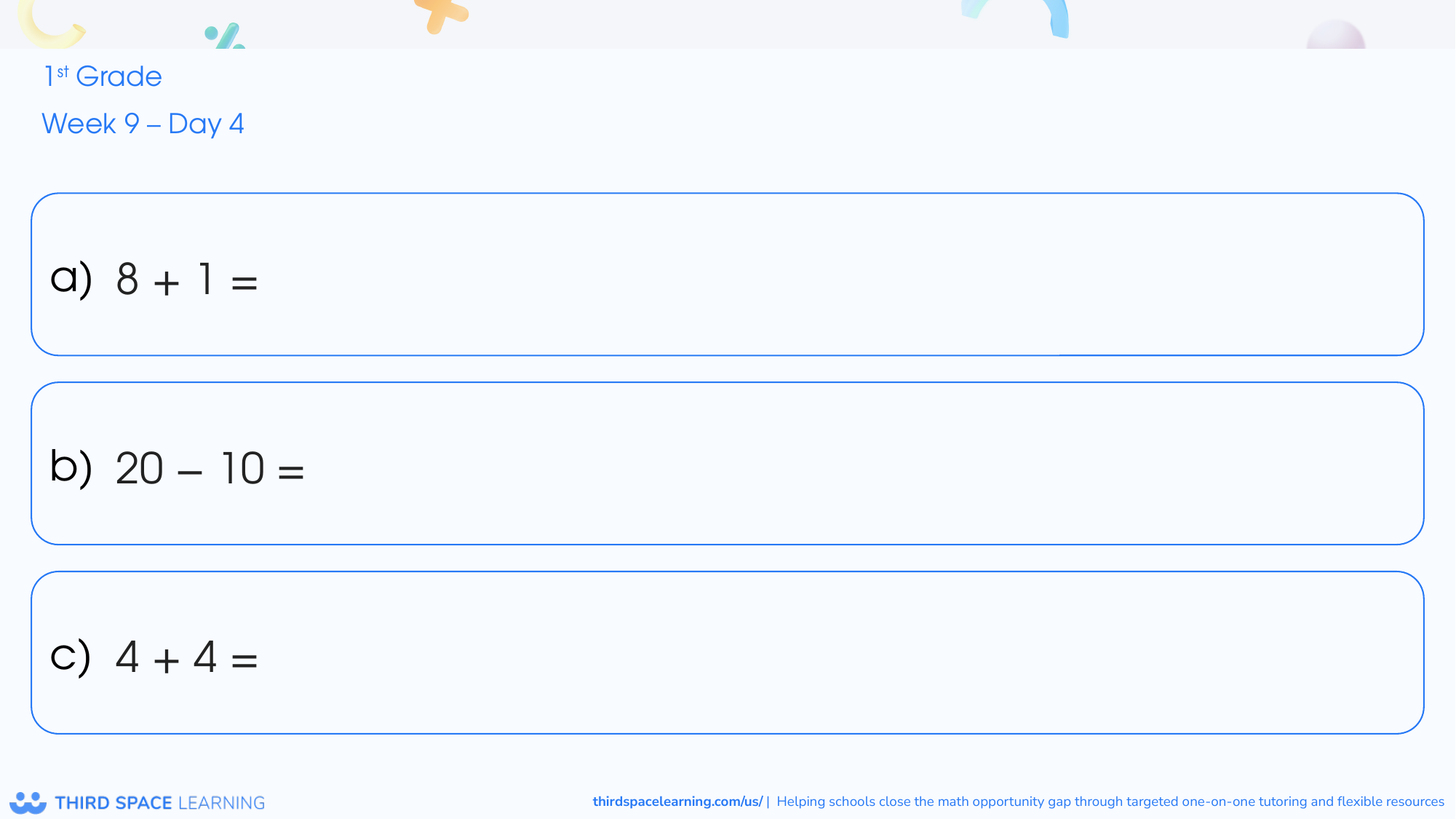

1st Grade
Week 9 – Day 4
8 + 1 =
20 − 10 =
4 + 4 =